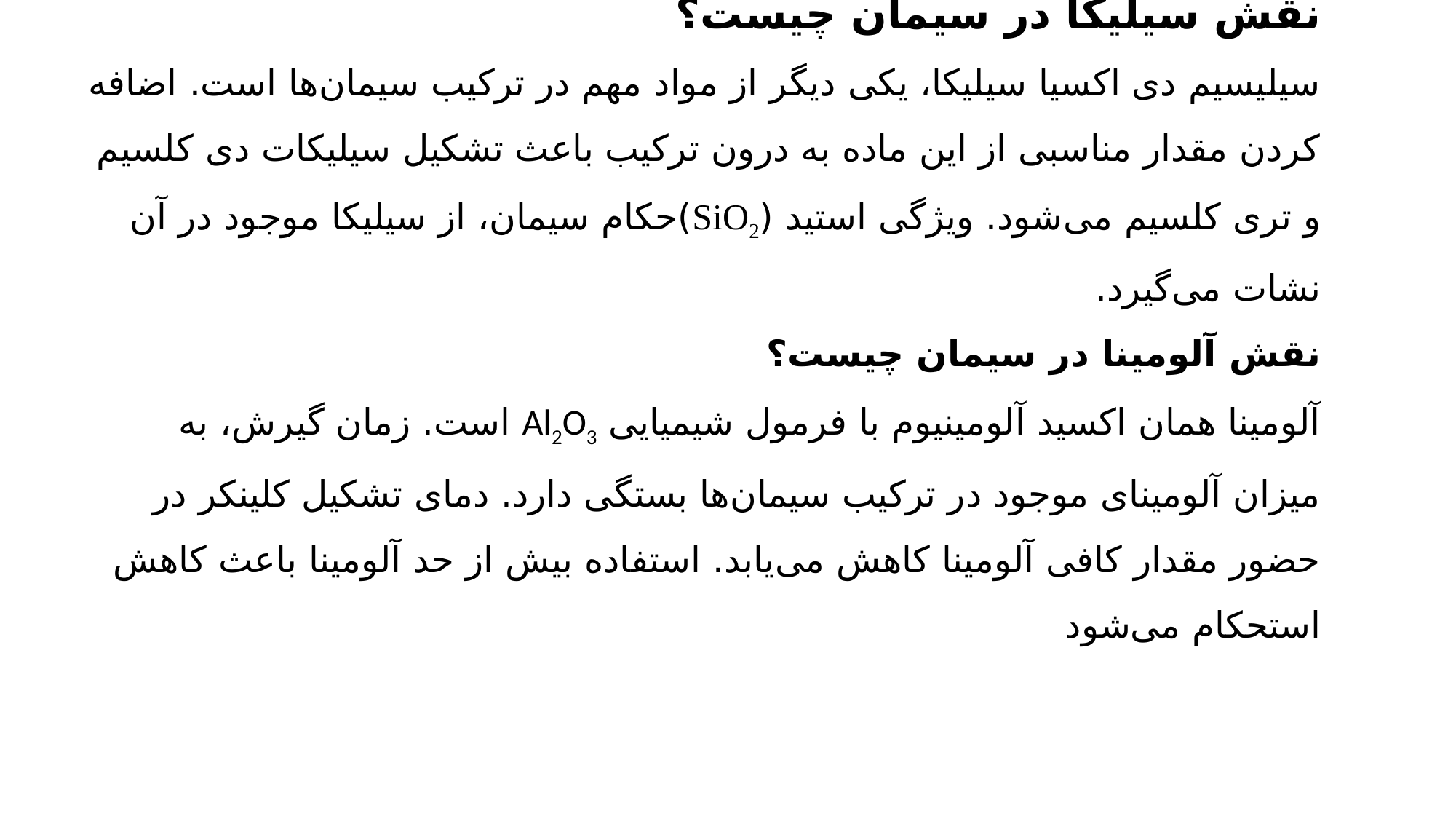

# نقش سیلیکا در سیمان چیست؟ سیلیسیم دی اکسیا سیلیکا، یکی دیگر از مواد مهم در ترکیب سیمان‌ها است. اضافه کردن مقدار مناسبی از این ماده به درون ترکیب باعث تشکیل سیلیکات دی کلسیم و تری کلسیم می‌شود. ویژگی استید (SiO2)حکام سیمان، از سیلیکا موجود در آن نشات می‌گیرد. نقش آلومینا در سیمان چیست؟ آلومینا همان اکسید آلومینیوم با فرمول شیمیایی Al2O3 است. زمان گیرش، به میزان آلومینای موجود در ترکیب سیمان‌ها بستگی دارد. دمای تشکیل کلینکر در حضور مقدار کافی آلومینا کاهش می‌یابد. استفاده بیش از حد آلومینا باعث کاهش استحکام می‌شود